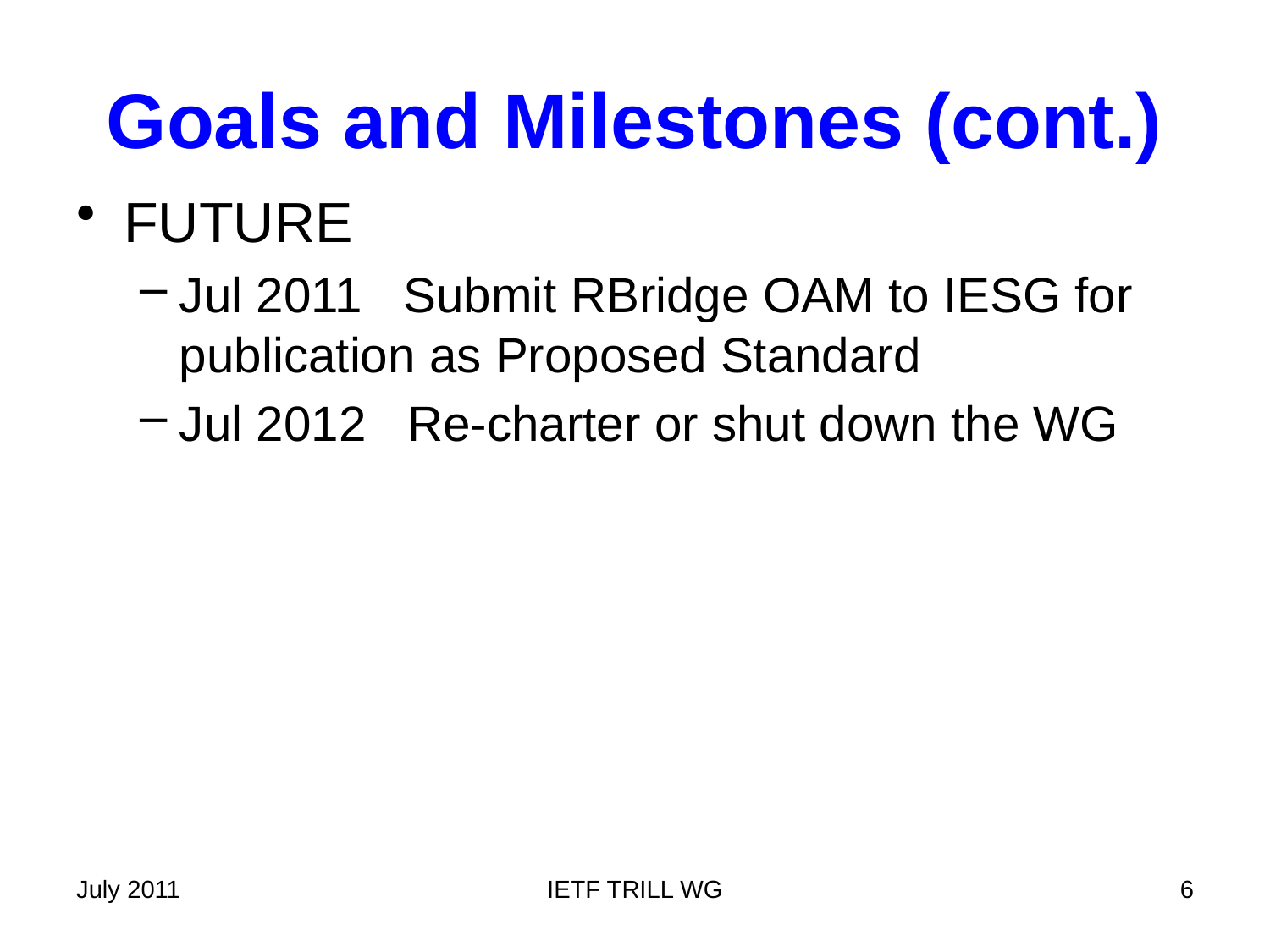

# Goals and Milestones (cont.)
FUTURE
Jul 2011   Submit RBridge OAM to IESG for publication as Proposed Standard
Jul 2012   Re-charter or shut down the WG

July 2011
IETF TRILL WG
6